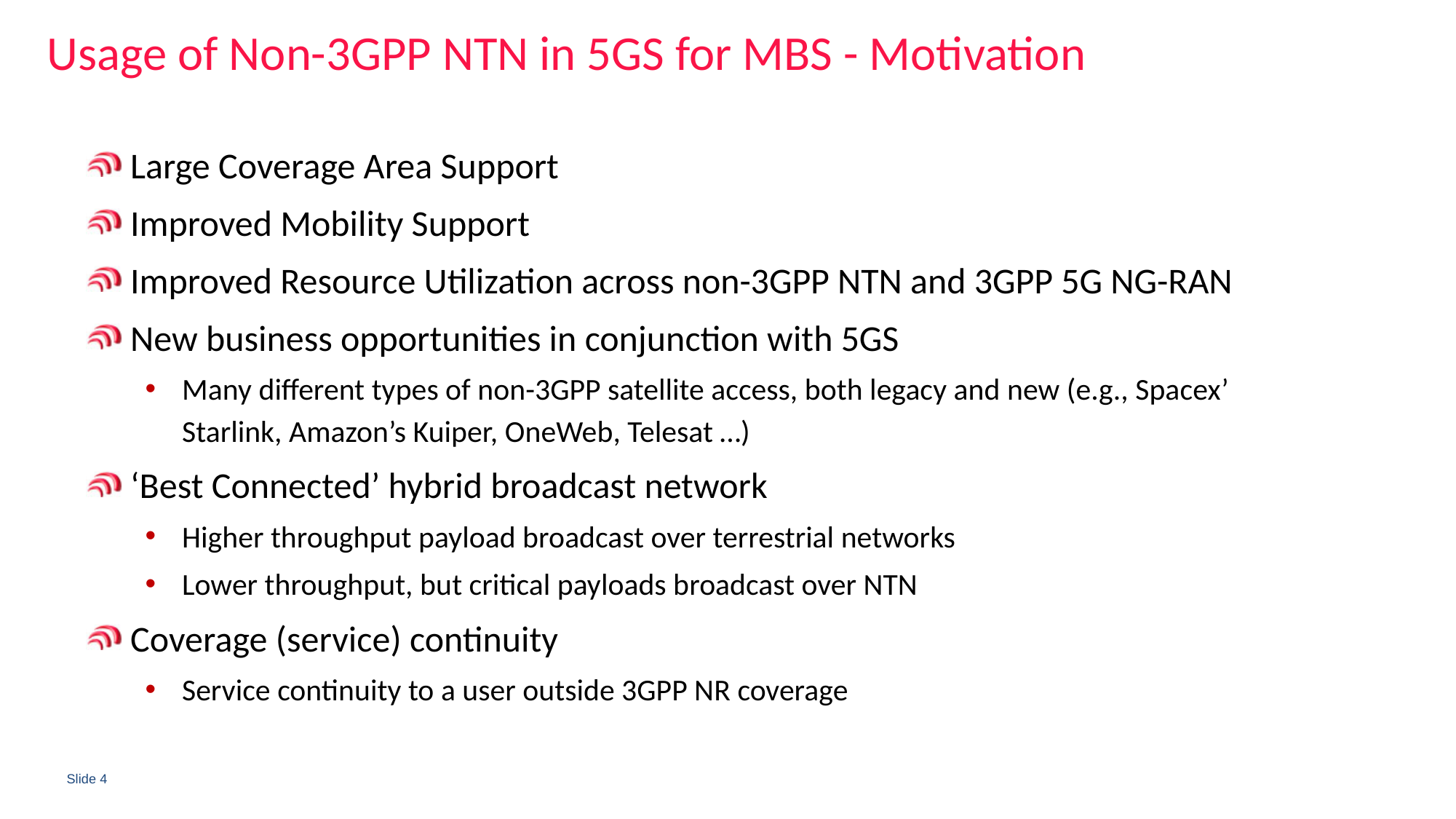

Usage of Non-3GPP NTN in 5GS for MBS - Motivation
Large Coverage Area Support
Improved Mobility Support
Improved Resource Utilization across non-3GPP NTN and 3GPP 5G NG-RAN
New business opportunities in conjunction with 5GS
Many different types of non-3GPP satellite access, both legacy and new (e.g., Spacex’ Starlink, Amazon’s Kuiper, OneWeb, Telesat …)
‘Best Connected’ hybrid broadcast network
Higher throughput payload broadcast over terrestrial networks
Lower throughput, but critical payloads broadcast over NTN
Coverage (service) continuity
Service continuity to a user outside 3GPP NR coverage